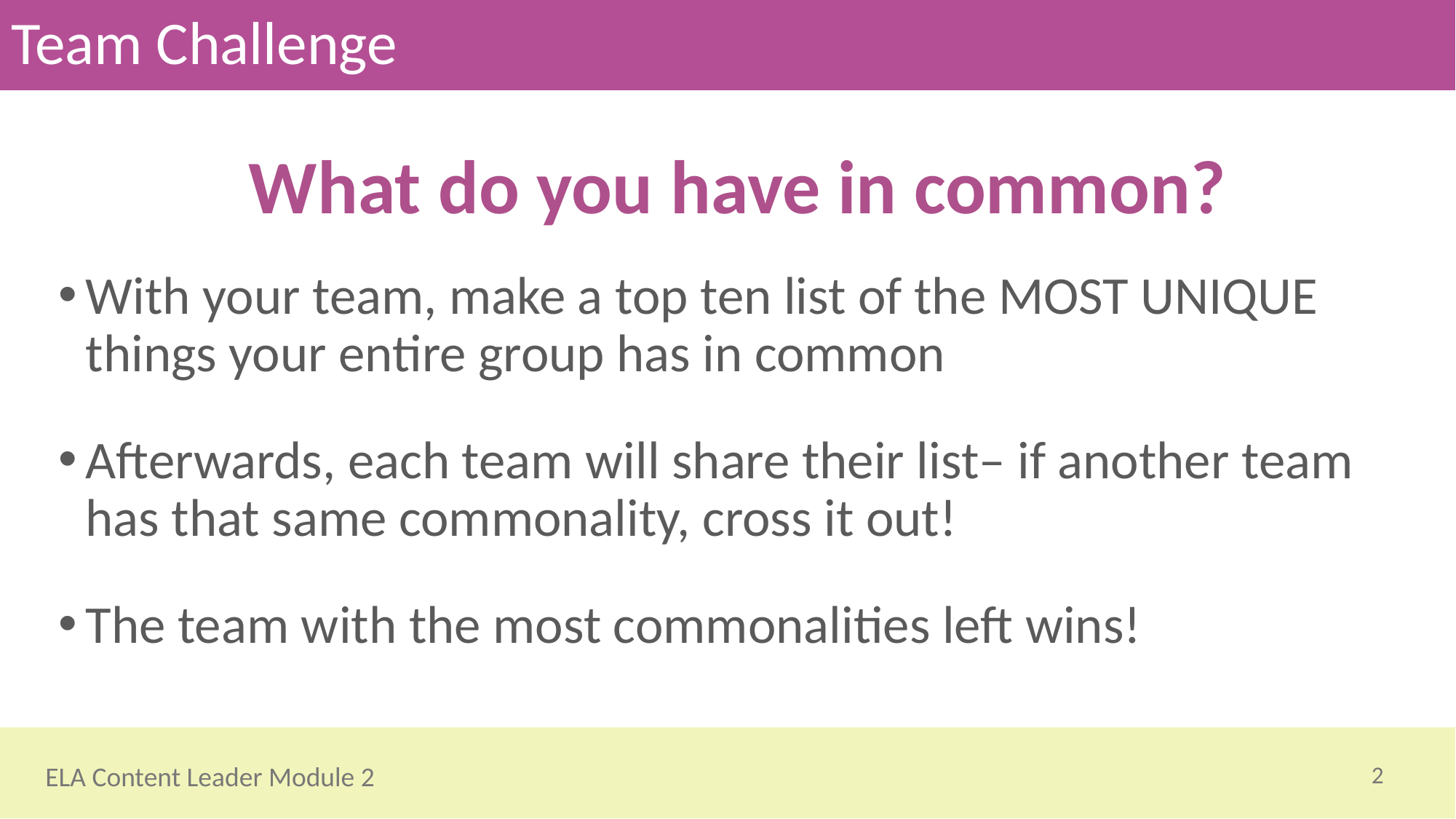

# Team Challenge
What do you have in common?

With your team, make a top ten list of the MOST UNIQUE things your entire group has in common

Afterwards, each team will share their list– if another team has that same commonality, cross it out!

The team with the most commonalities left wins!
2